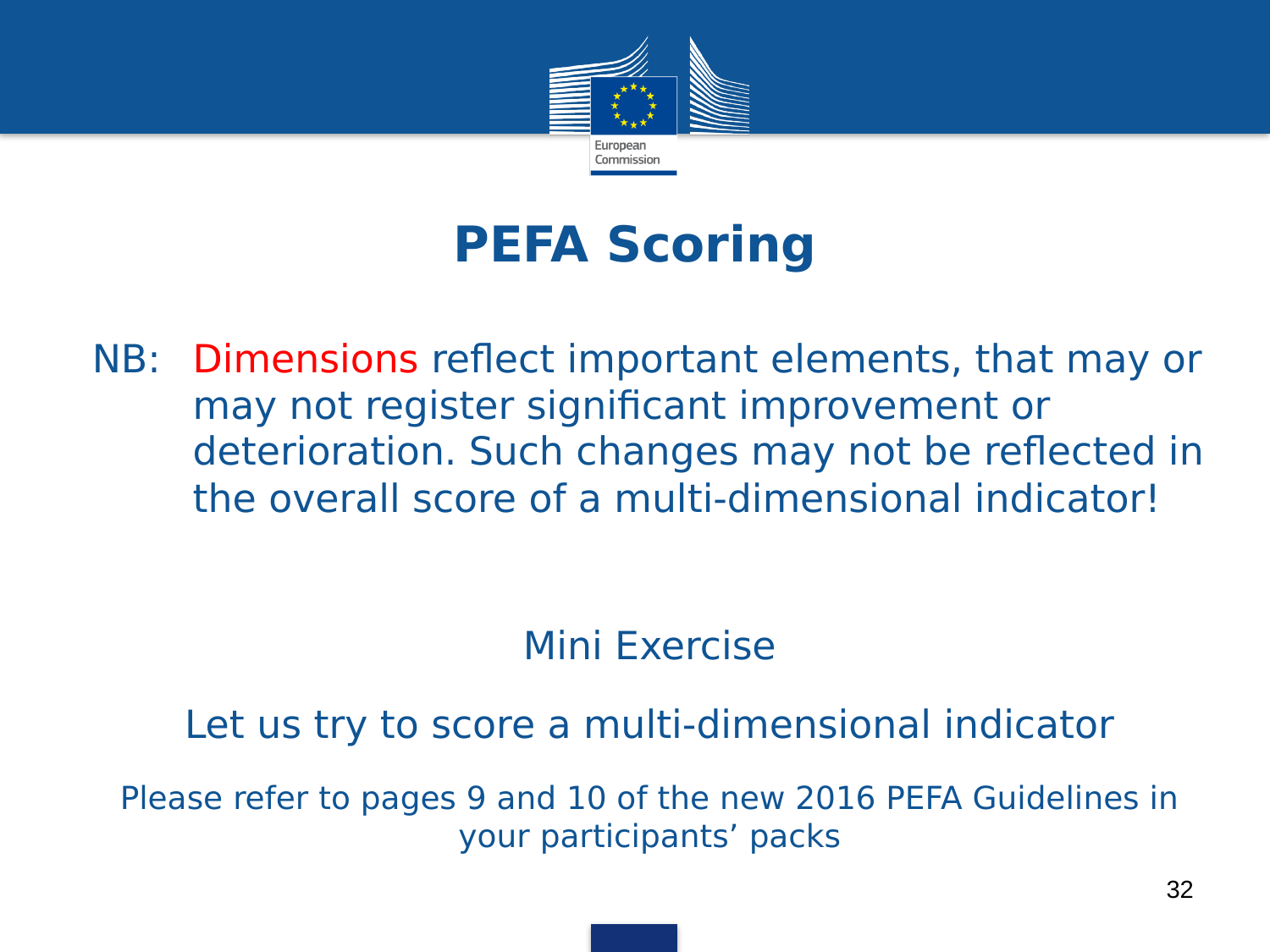

# PEFA Scoring
NB:	Dimensions reflect important elements, that may or may not register significant improvement or deterioration. Such changes may not be reflected in the overall score of a multi-dimensional indicator!
Mini Exercise
Let us try to score a multi-dimensional indicator
Please refer to pages 9 and 10 of the new 2016 PEFA Guidelines in your participants’ packs
32